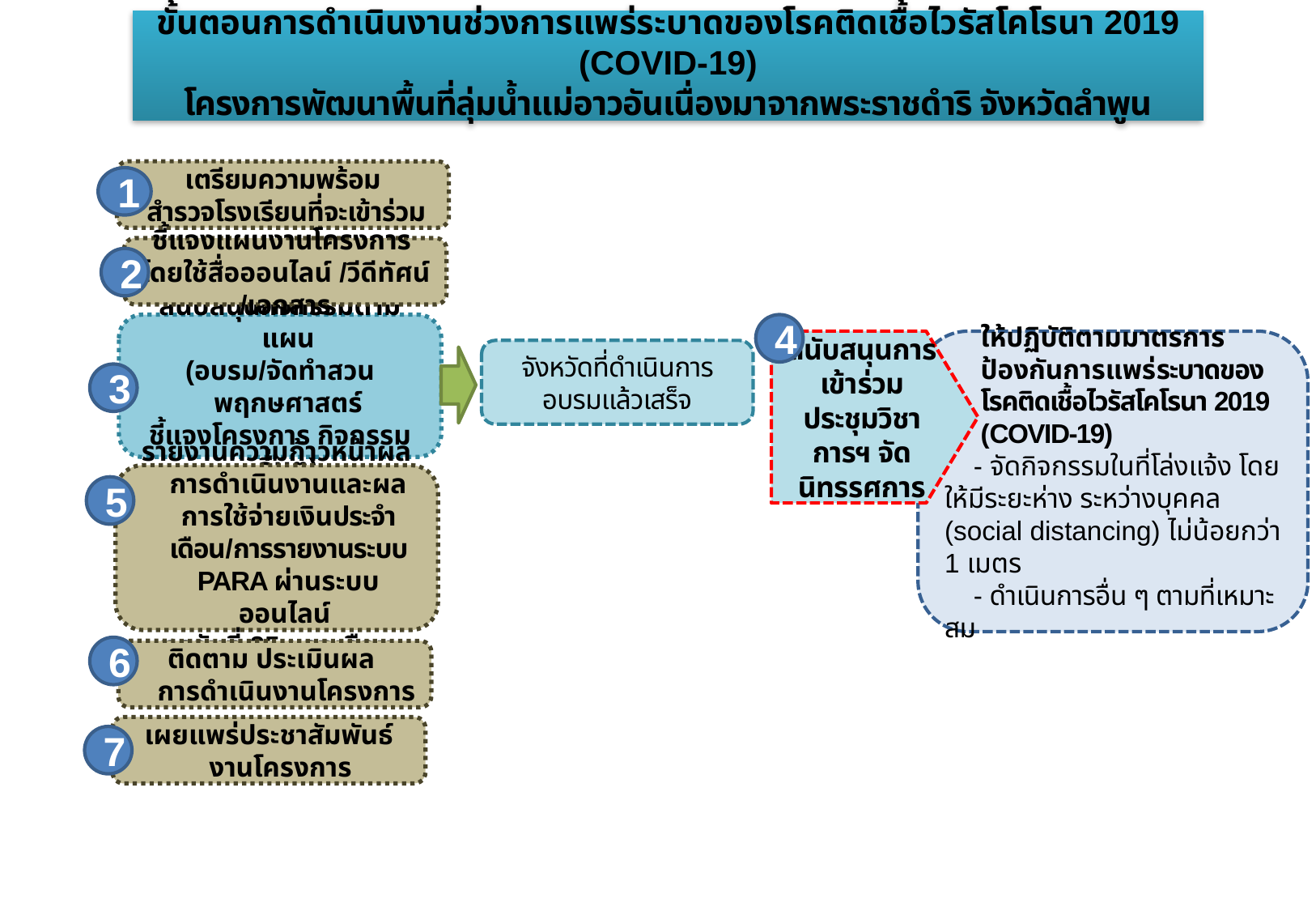

ขั้นตอนการดำเนินงานช่วงการแพร่ระบาดของโรคติดเชื้อไวรัสโคโรนา 2019 (COVID-19)
โครงการพัฒนาพื้นที่ลุ่มน้ำแม่อาวอันเนื่องมาจากพระราชดำริ จังหวัดลำพูน
เตรียมความพร้อม
 สำรวจโรงเรียนที่จะเข้าร่วม
1
ชี้แจงแผนงานโครงการ
โดยใช้สื่อออนไลน์ /วีดีทัศน์/เอกสาร
2
สนับสนุนกิจกรรมตามแผน
(อบรม/จัดทำสวนพฤกษศาสตร์
ชี้แจงโครงการ กิจกรรมอื่นๆ)
4
สนับสนุนการเข้าร่วมประชุมวิชาการฯ จัดนิทรรศการ
ให้ปฏิบัติตามมาตรการป้องกันการแพร่ระบาดของโรคติดเชื้อไวรัสโคโรนา 2019 (COVID-19)
    - จัดกิจกรรมในที่โล่งแจ้ง โดยให้มีระยะห่าง ระหว่างบุคคล (social distancing) ไม่น้อยกว่า 1 เมตร
    - ดำเนินการอื่น ๆ ตามที่เหมาะสม
จังหวัดที่ดำเนินการอบรมแล้วเสร็จ

3
รายงานความก้าวหน้าผลการดำเนินงานและผลการใช้จ่ายเงินประจำเดือน/การรายงานระบบ PARA ผ่านระบบออนไลน์
ทุกวันที่ 25 ของเดือน
5
6
ติดตาม ประเมินผล
การดำเนินงานโครงการ
เผยแพร่ประชาสัมพันธ์งานโครงการ
7